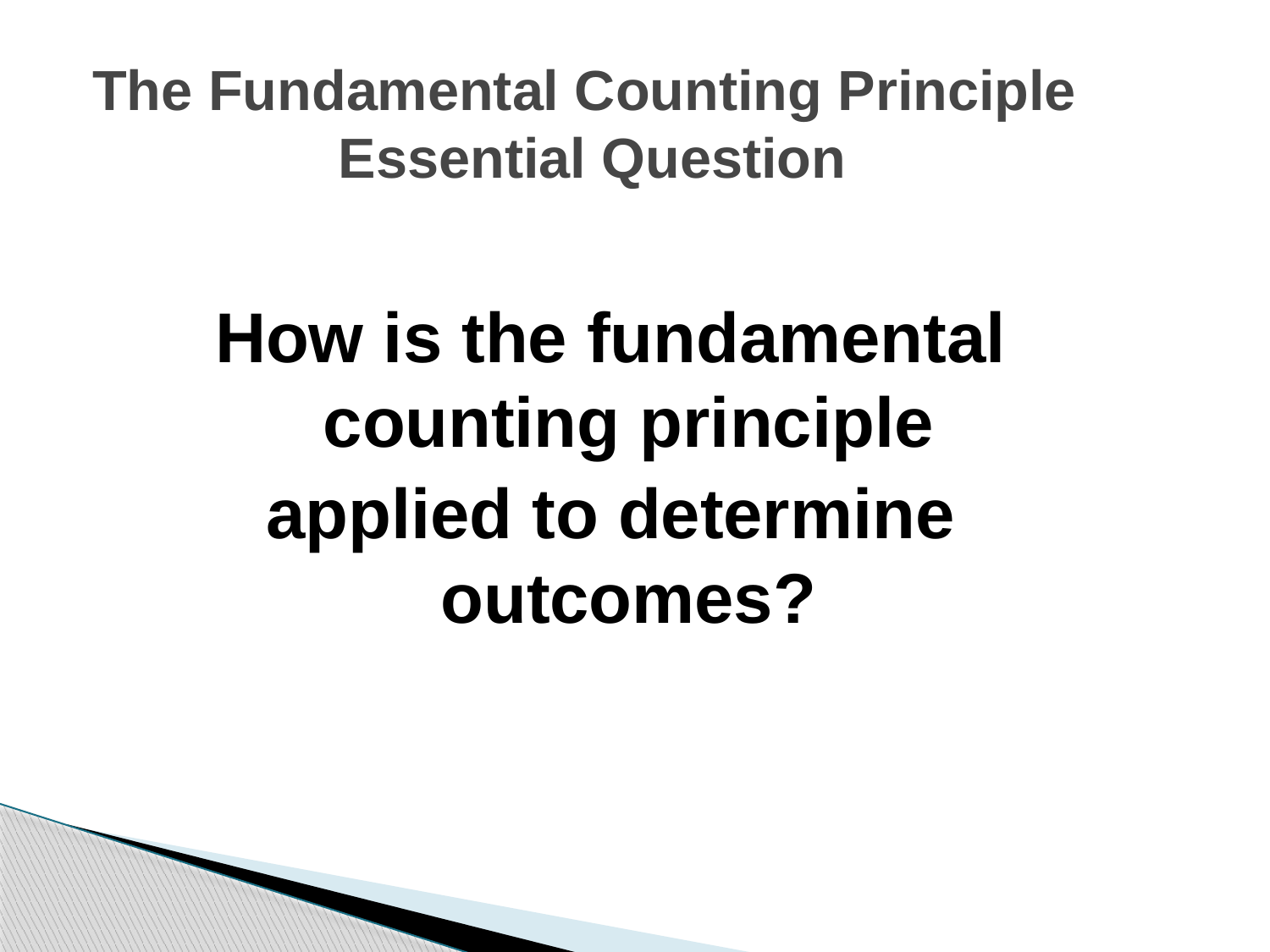

# The Fundamental Counting Principle Essential Question
How is the fundamental counting principle
applied to determine outcomes?